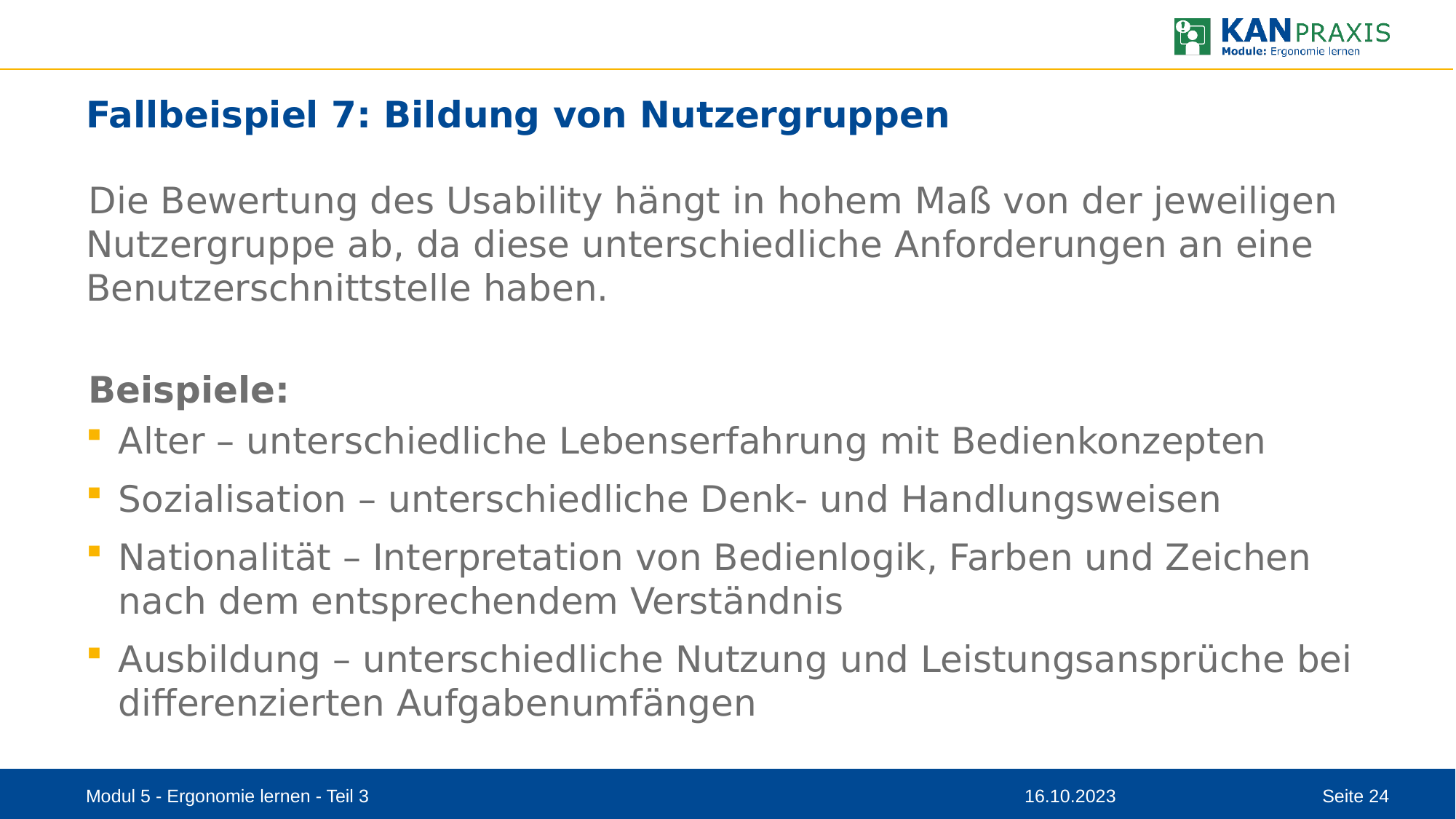

# Fallbeispiel 7: Bildung von Nutzergruppen
Die Bewertung des Usability hängt in hohem Maß von der jeweiligen Nutzergruppe ab, da diese unterschiedliche Anforderungen an eine Benutzerschnittstelle haben.

Beispiele:
Alter – unterschiedliche Lebenserfahrung mit Bedienkonzepten
Sozialisation – unterschiedliche Denk- und Handlungsweisen
Nationalität – Interpretation von Bedienlogik, Farben und Zeichen nach dem entsprechendem Verständnis
Ausbildung – unterschiedliche Nutzung und Leistungsansprüche bei differenzierten Aufgabenumfängen

Modul 5 - Ergonomie lernen - Teil 3
16.10.2023
Seite 24